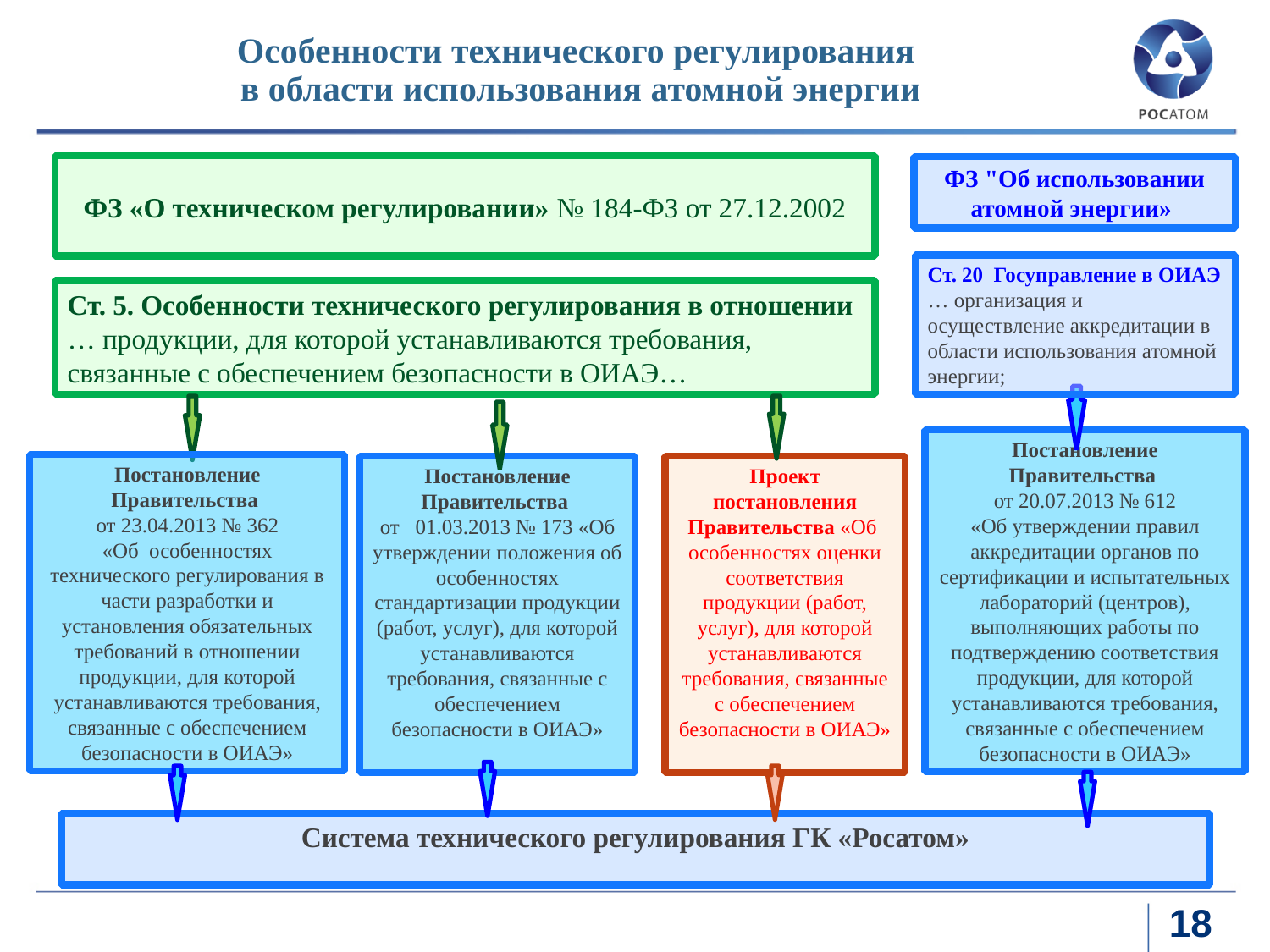

Особенности технического регулирования
в области использования атомной энергии

ФЗ «О техническом регулировании» № 184-ФЗ от 27.12.2002

ФЗ "Об использовании атомной энергии»
Ст. 20  Госуправление в ОИАЭ
… организация и осуществление аккредитации в области использования атомной энергии;
Ст. 5. Особенности технического регулирования в отношении … продукции, для которой устанавливаются требования, связанные с обеспечением безопасности в ОИАЭ…

Постановление Правительства
от 20.07.2013 № 612
«Об утверждении правил аккредитации органов по сертификации и испытательных лабораторий (центров), выполняющих работы по подтверждению соответствия продукции, для которой устанавливаются требования, связанные с обеспечением безопасности в ОИАЭ»
Постановление Правительства
от 23.04.2013 № 362
«Об  особенностях технического регулирования в части разработки и установления обязательных требований в отношении продукции, для которой устанавливаются требования, связанные с обеспечением безопасности в ОИАЭ»
Постановление Правительства
от   01.03.2013 № 173 «Об утверждении положения об особенностях стандартизации продукции (работ, услуг), для которой устанавливаются требования, связанные с обеспечением безопасности в ОИАЭ»

Проект постановления Правительства «Об  особенностях оценки соответствия продукции (работ, услуг), для которой устанавливаются требования, связанные с обеспечением безопасности в ОИАЭ»

Система технического регулирования ГК «Росатом»

18